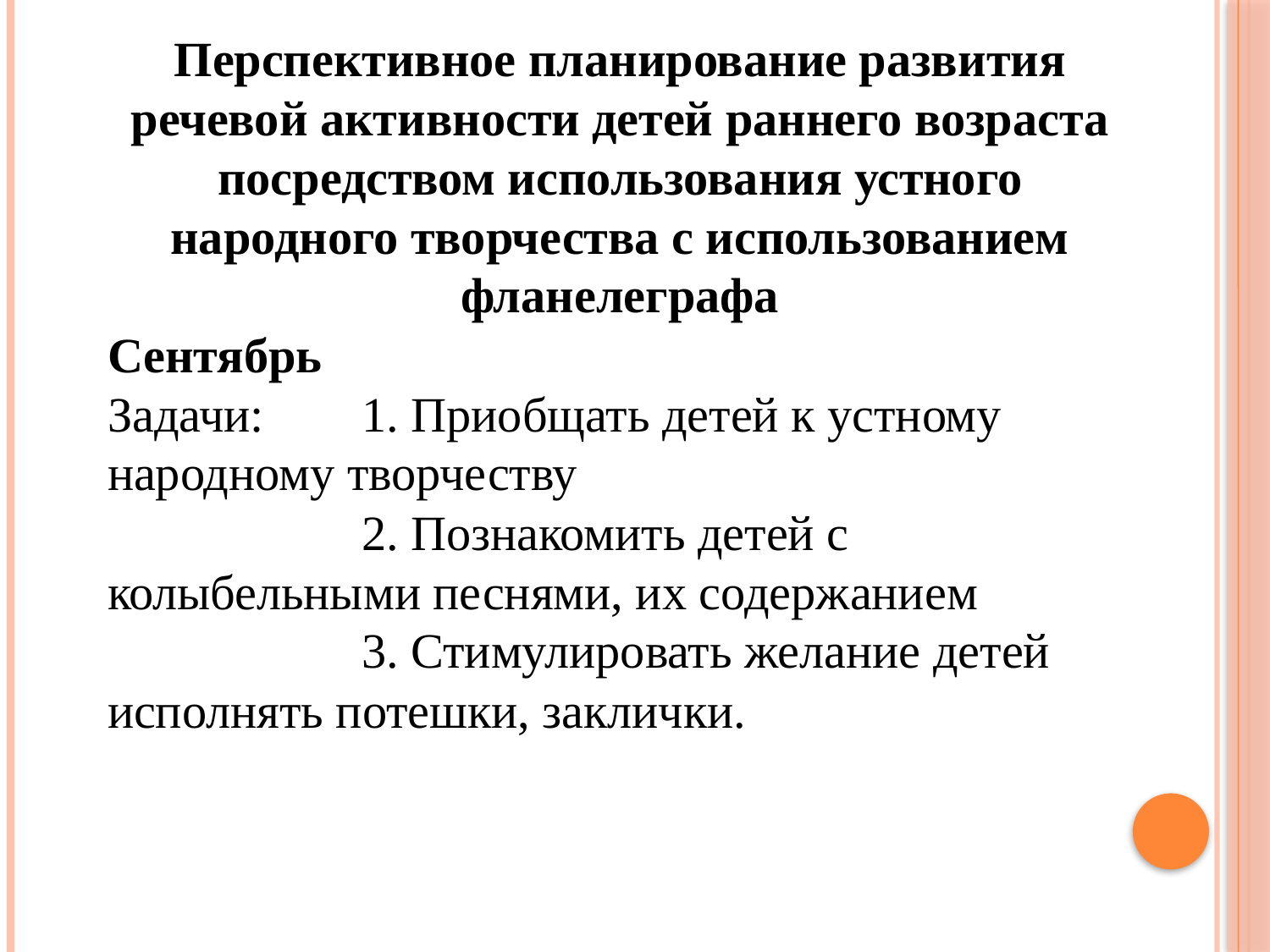

Перспективное планирование развития речевой активности детей раннего возраста посредством использования устного народного творчества с использованием фланелеграфа
Сентябрь
Задачи: 	1. Приобщать детей к устному народному творчеству
		2. Познакомить детей с колыбельными песнями, их содержанием
		3. Стимулировать желание детей исполнять потешки, заклички.